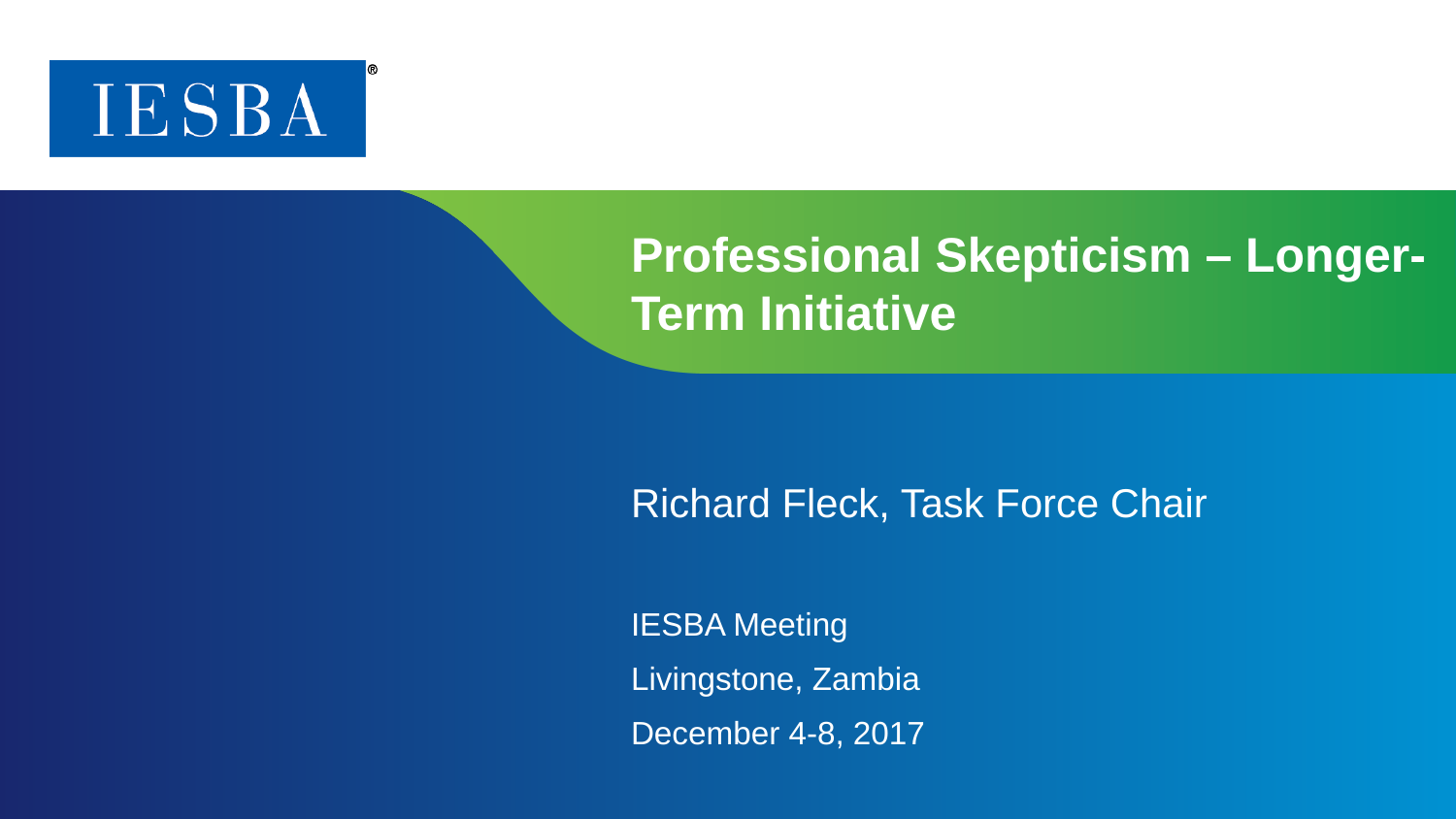

# Professional Skepticism – Longer-Term Initiative
Richard Fleck, Task Force Chair
IESBA Meeting
Livingstone, Zambia
December 4-8, 2017